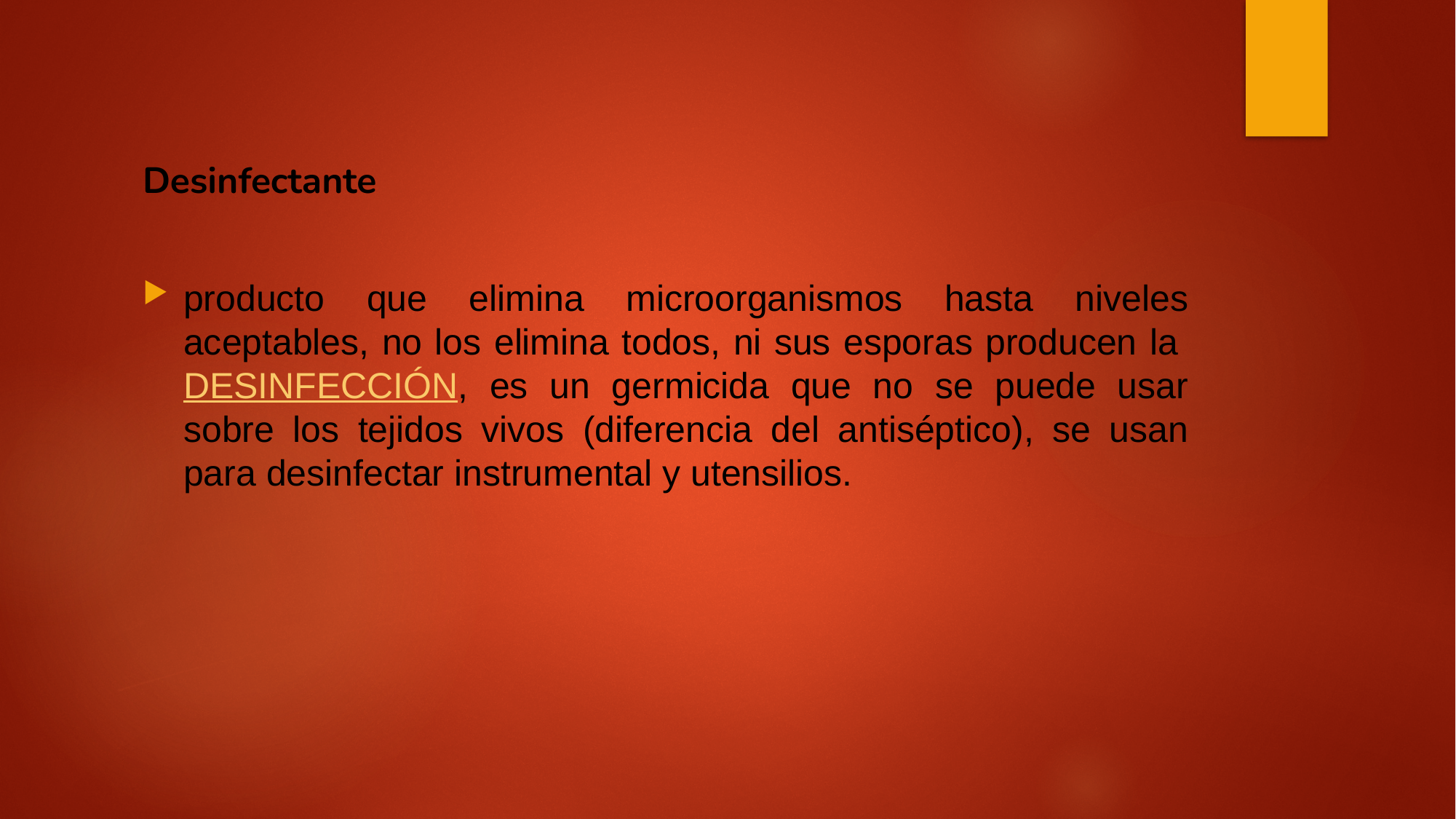

Desinfectante

producto que elimina microorganismos hasta niveles aceptables, no los elimina todos, ni sus esporas producen la DESINFECCIÓN, es un germicida que no se puede usar sobre los tejidos vivos (diferencia del antiséptico), se usan para desinfectar instrumental y utensilios.